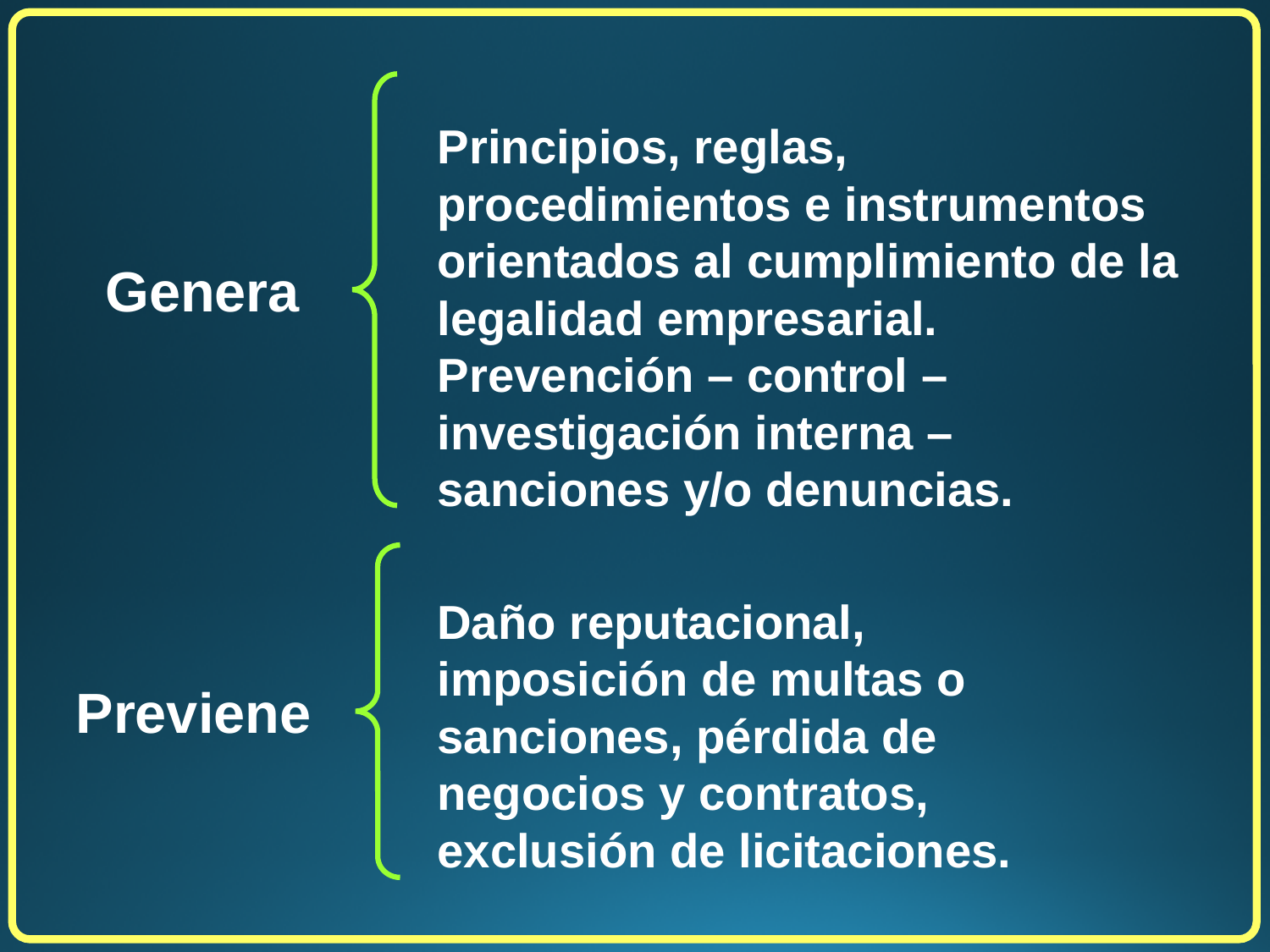

Principios, reglas, procedimientos e instrumentos orientados al cumplimiento de la legalidad empresarial.
Prevención – control – investigación interna – sanciones y/o denuncias.
Genera

Daño reputacional, imposición de multas o sanciones, pérdida de negocios y contratos, exclusión de licitaciones.
Previene